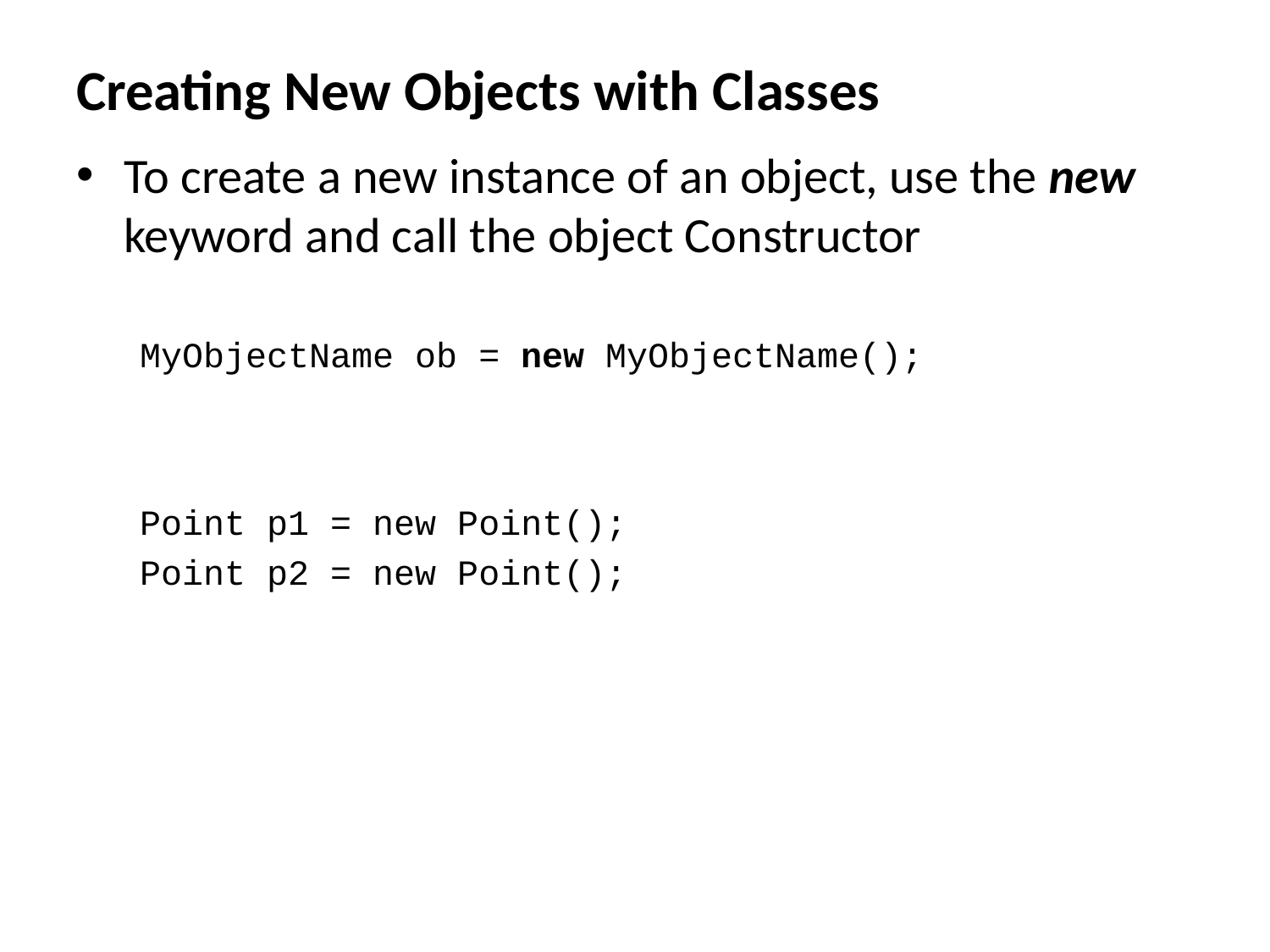

# Creating New Objects with Classes
To create a new instance of an object, use the new keyword and call the object Constructor

MyObjectName ob = new MyObjectName();

Point p1 = new Point();
Point p2 = new Point();